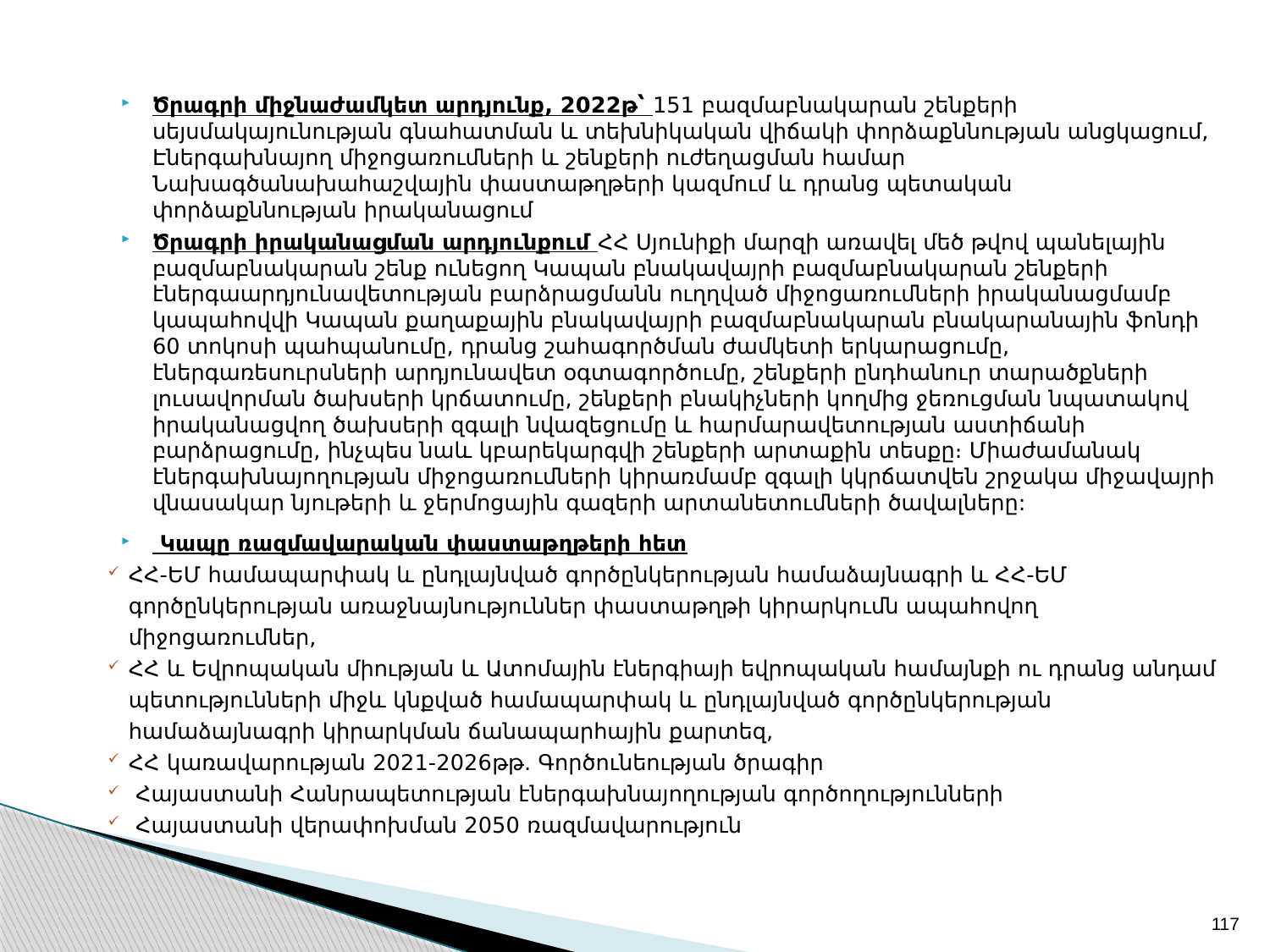

Ծրագրի միջնաժամկետ արդյունք, 2022թ՝ 151 բազմաբնակարան շենքերի սեյսմակայունության գնահատման և տեխնիկական վիճակի փորձաքննության անցկացում, Էներգախնայող միջոցառումների և շենքերի ուժեղացման համար Նախագծանախահաշվային փաստաթղթերի կազմում և դրանց պետական փորձաքննության իրականացում
Ծրագրի իրականացման արդյունքում ՀՀ Սյունիքի մարզի առավել մեծ թվով պանելային բազմաբնակարան շենք ունեցող Կապան բնակավայրի բազմաբնակարան շենքերի էներգաարդյունավետության բարձրացմանն ուղղված միջոցառումների իրականացմամբ կապահովվի Կապան քաղաքային բնակավայրի բազմաբնակարան բնակարանային ֆոնդի 60 տոկոսի պահպանումը, դրանց շահագործման ժամկետի երկարացումը, էներգառեսուրսների արդյունավետ օգտագործումը, շենքերի ընդհանուր տարածքների լուսավորման ծախսերի կրճատումը, շենքերի բնակիչների կողմից ջեռուցման նպատակով իրականացվող ծախսերի զգալի նվազեցումը և հարմարավետության աստիճանի բարձրացումը, ինչպես նաև կբարեկարգվի շենքերի արտաքին տեսքը։ Միաժամանակ էներգախնայողության միջոցառումների կիրառմամբ զգալի կկրճատվեն շրջակա միջավայրի վնասակար նյութերի և ջերմոցային գազերի արտանետումների ծավալները:
 Կապը ռազմավարական փաստաթղթերի հետ
ՀՀ-ԵՄ համապարփակ և ընդլայնված գործընկերության համաձայնագրի և ՀՀ-ԵՄ գործընկերության առաջնայնություններ փաստաթղթի կիրարկումն ապահովող միջոցառումներ,
ՀՀ և Եվրոպական միության և Ատոմային էներգիայի եվրոպական համայնքի ու դրանց անդամ պետությունների միջև կնքված համապարփակ և ընդլայնված գործընկերության համաձայնագրի կիրարկման ճանապարհային քարտեզ,
ՀՀ կառավարության 2021-2026թթ. Գործունեության ծրագիր
 Հայաստանի Հանրապետության էներգախնայողության գործողությունների
 Հայաստանի վերափոխման 2050 ռազմավարություն
117